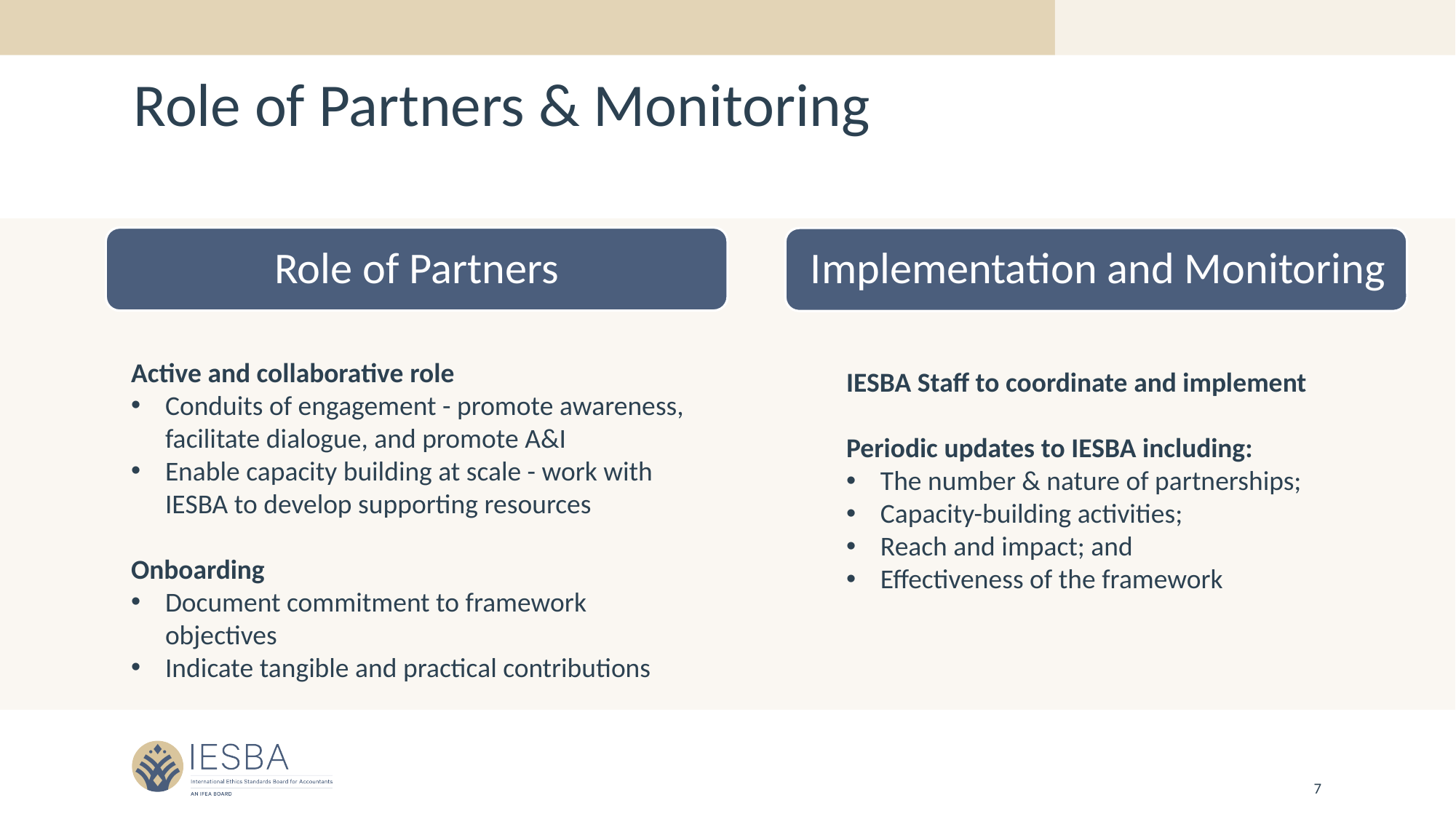

# Role of Partners & Monitoring
Implementation and Monitoring

Role of Partners

IESBA Staff to coordinate and implement

Periodic updates to IESBA including:
The number & nature of partnerships;
Capacity-building activities;
Reach and impact; and
Effectiveness of the framework

Active and collaborative role
Conduits of engagement - promote awareness, facilitate dialogue, and promote A&I
Enable capacity building at scale - work with IESBA to develop supporting resources

Onboarding
Document commitment to framework objectives
Indicate tangible and practical contributions

7